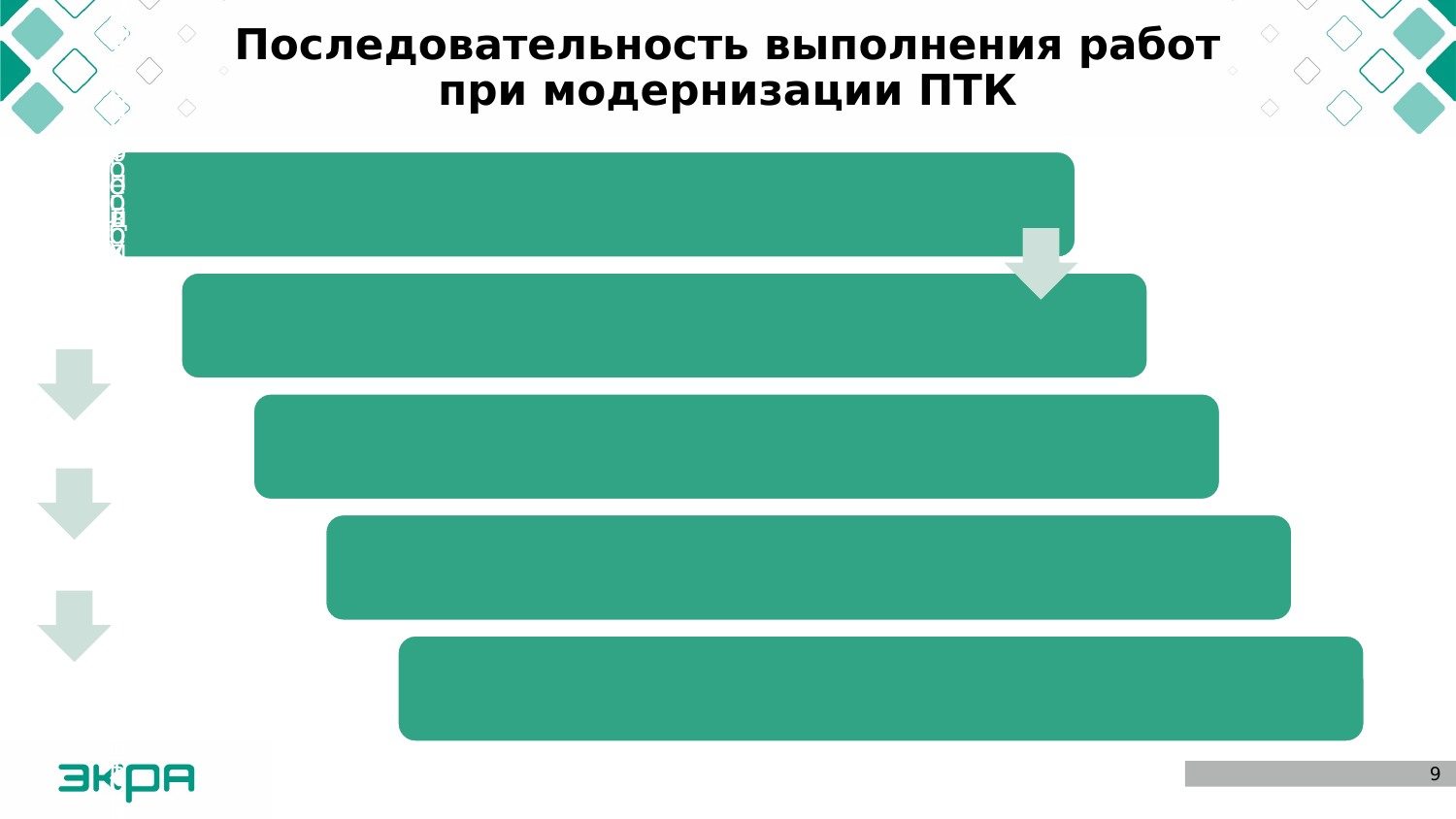

# Последовательность выполнения работ при модернизации ПТК

9